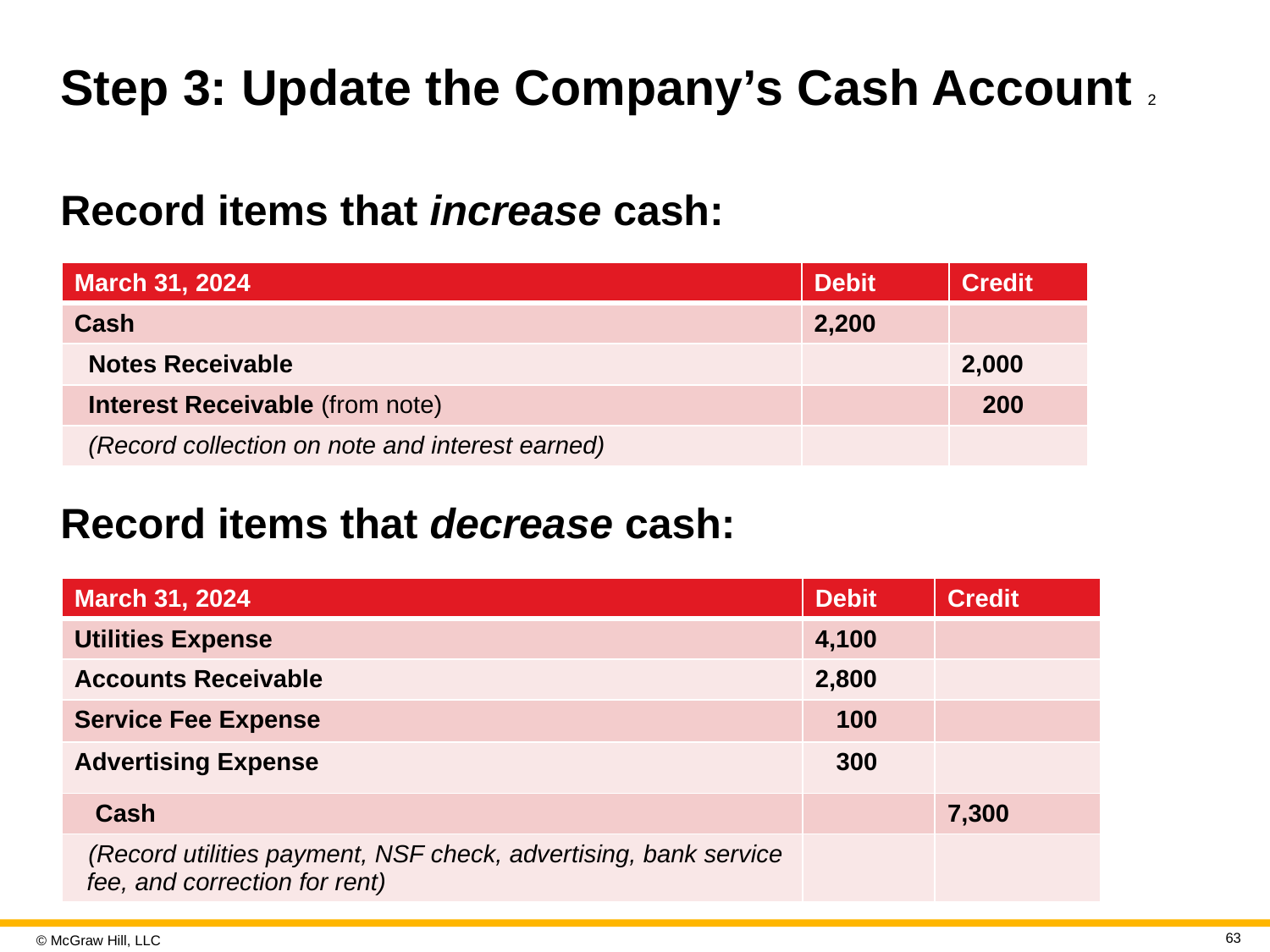

# Step 3: Update the Company’s Cash Account 2
Record items that increase cash:
| March 31, 2024 | Debit | Credit |
| --- | --- | --- |
| Cash | 2,200 |  |
| Notes Receivable |  | 2,000 |
| Interest Receivable (from note) |  | 200 |
| (Record collection on note and interest earned) |  |  |
Record items that decrease cash:
| March 31, 2024 | Debit | Credit |
| --- | --- | --- |
| Utilities Expense | 4,100 |  |
| Accounts Receivable | 2,800 |  |
| Service Fee Expense | 100 |  |
| Advertising Expense | 300 |  |
| Cash |  | 7,300 |
| (Record utilities payment, NSF check, advertising, bank service fee, and correction for rent) |  |  |
63